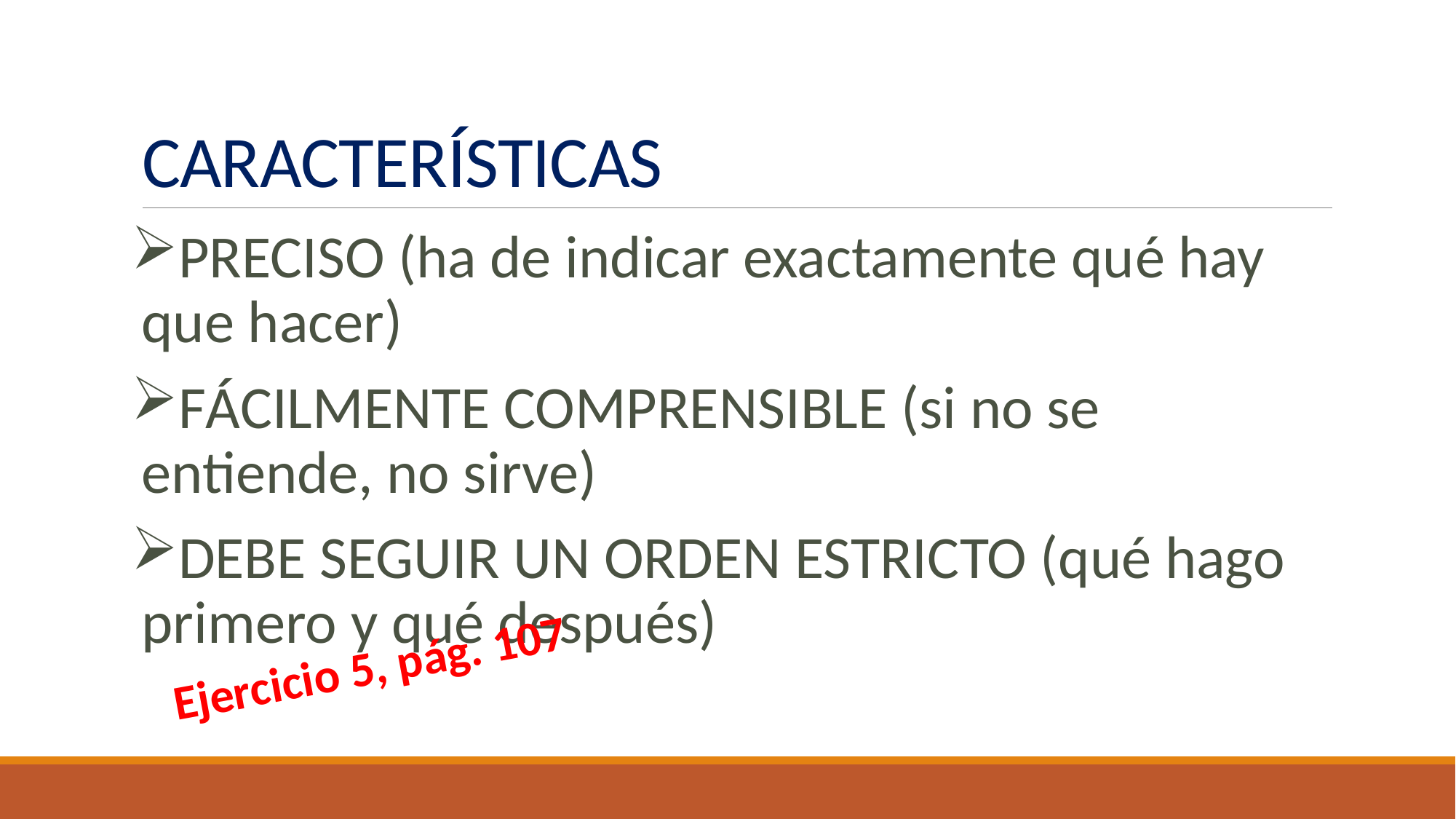

# CARACTERÍSTICAS
PRECISO (ha de indicar exactamente qué hay 									que hacer)
FÁCILMENTE COMPRENSIBLE (si no se 								entiende, no sirve)
DEBE SEGUIR UN ORDEN ESTRICTO (qué hago 						primero y qué después)
Ejercicio 5, pág. 107